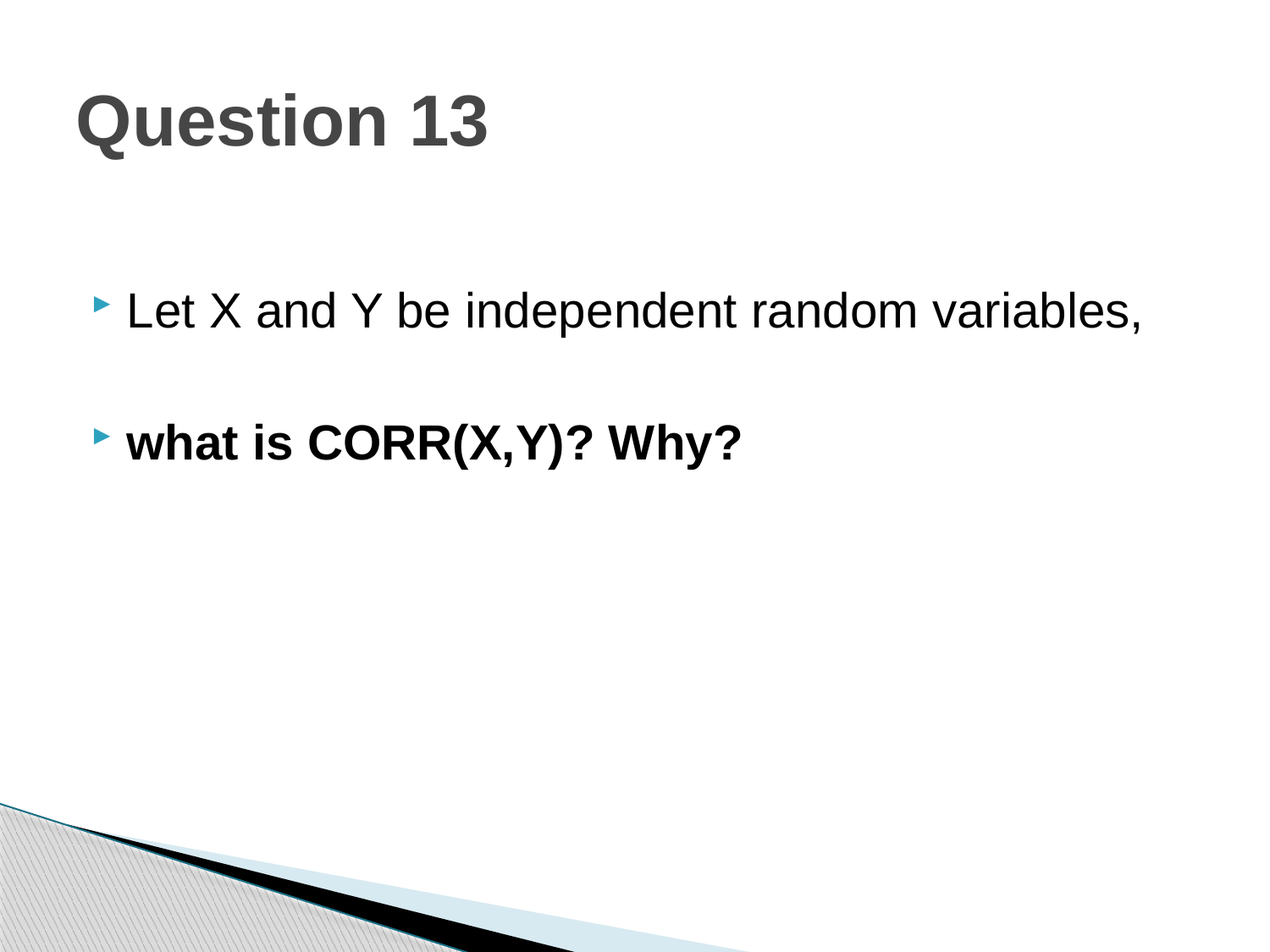

# Question 13

Let X and Y be independent random variables,

what is CORR(X,Y)? Why?